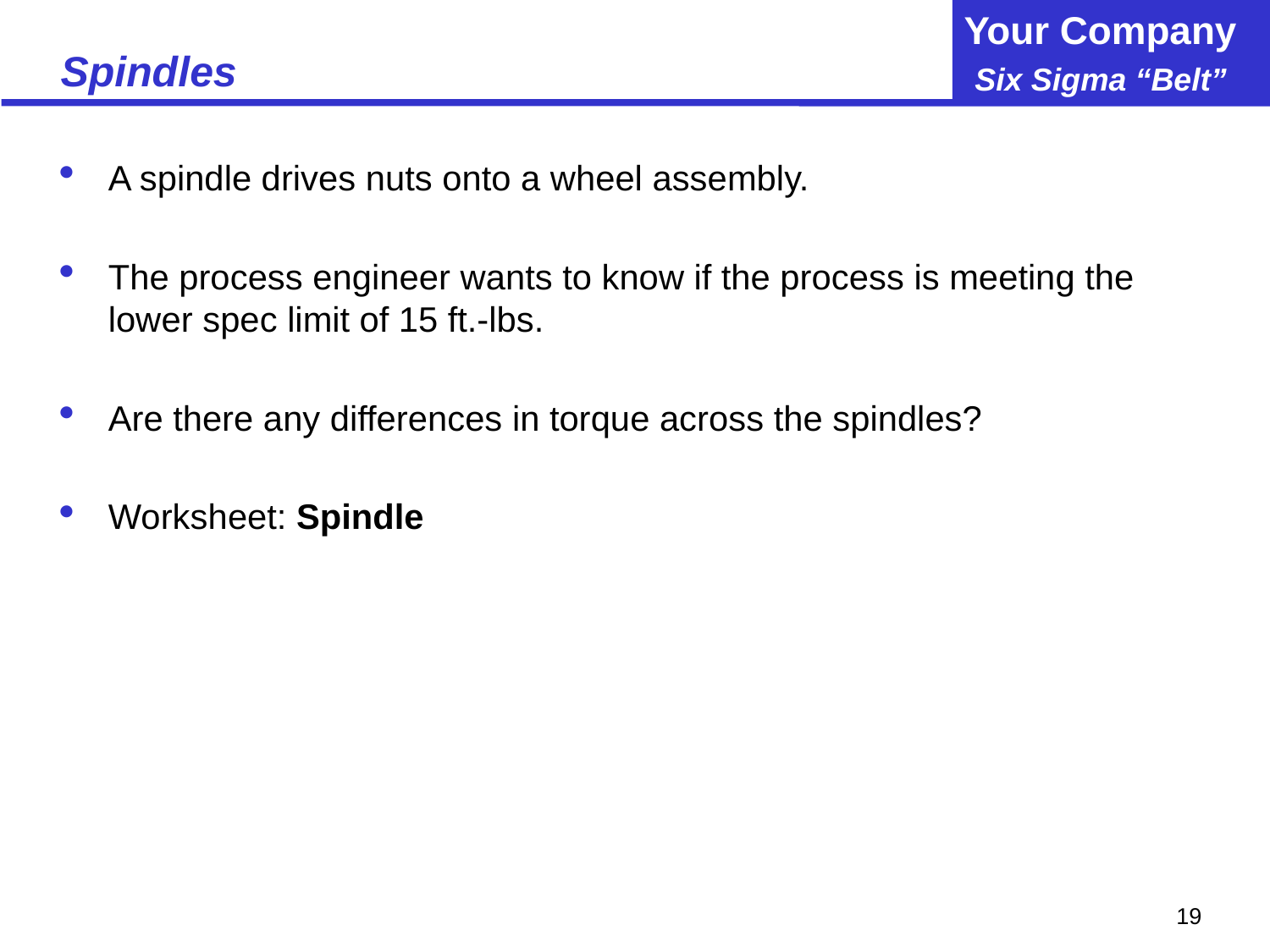

# Spindles
A spindle drives nuts onto a wheel assembly.

The process engineer wants to know if the process is meeting the lower spec limit of 15 ft.-lbs.

Are there any differences in torque across the spindles?

Worksheet: Spindle